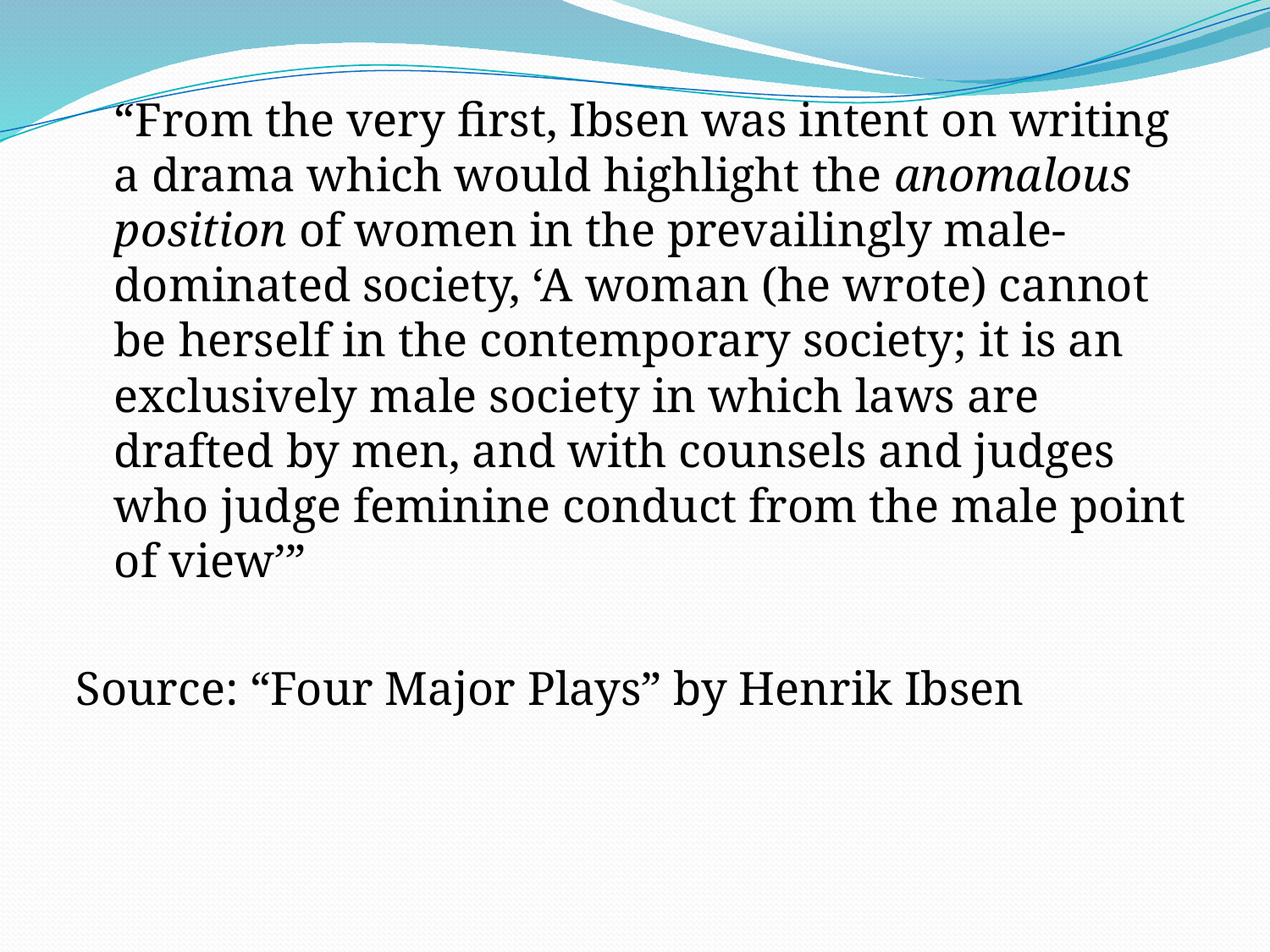

“From the very first, Ibsen was intent on writing a drama which would highlight the anomalous position of women in the prevailingly male-dominated society, ‘A woman (he wrote) cannot be herself in the contemporary society; it is an exclusively male society in which laws are drafted by men, and with counsels and judges who judge feminine conduct from the male point of view’”

Source: “Four Major Plays” by Henrik Ibsen